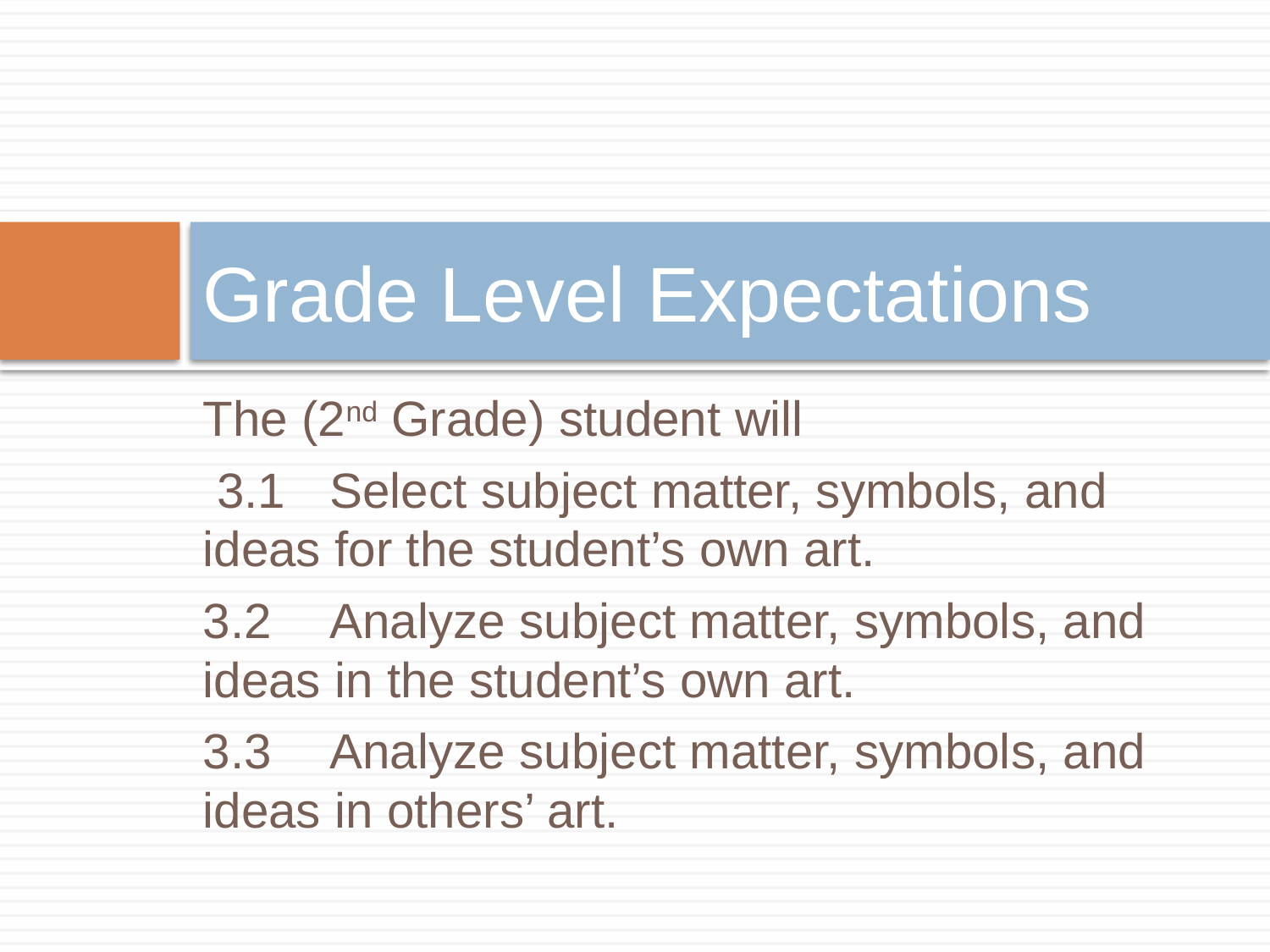

# Grade Level Expectations
The (2nd Grade) student will
 3.1	Select subject matter, symbols, and ideas for the student’s own art.
3.2	Analyze subject matter, symbols, and ideas in the student’s own art.
3.3	Analyze subject matter, symbols, and ideas in others’ art.